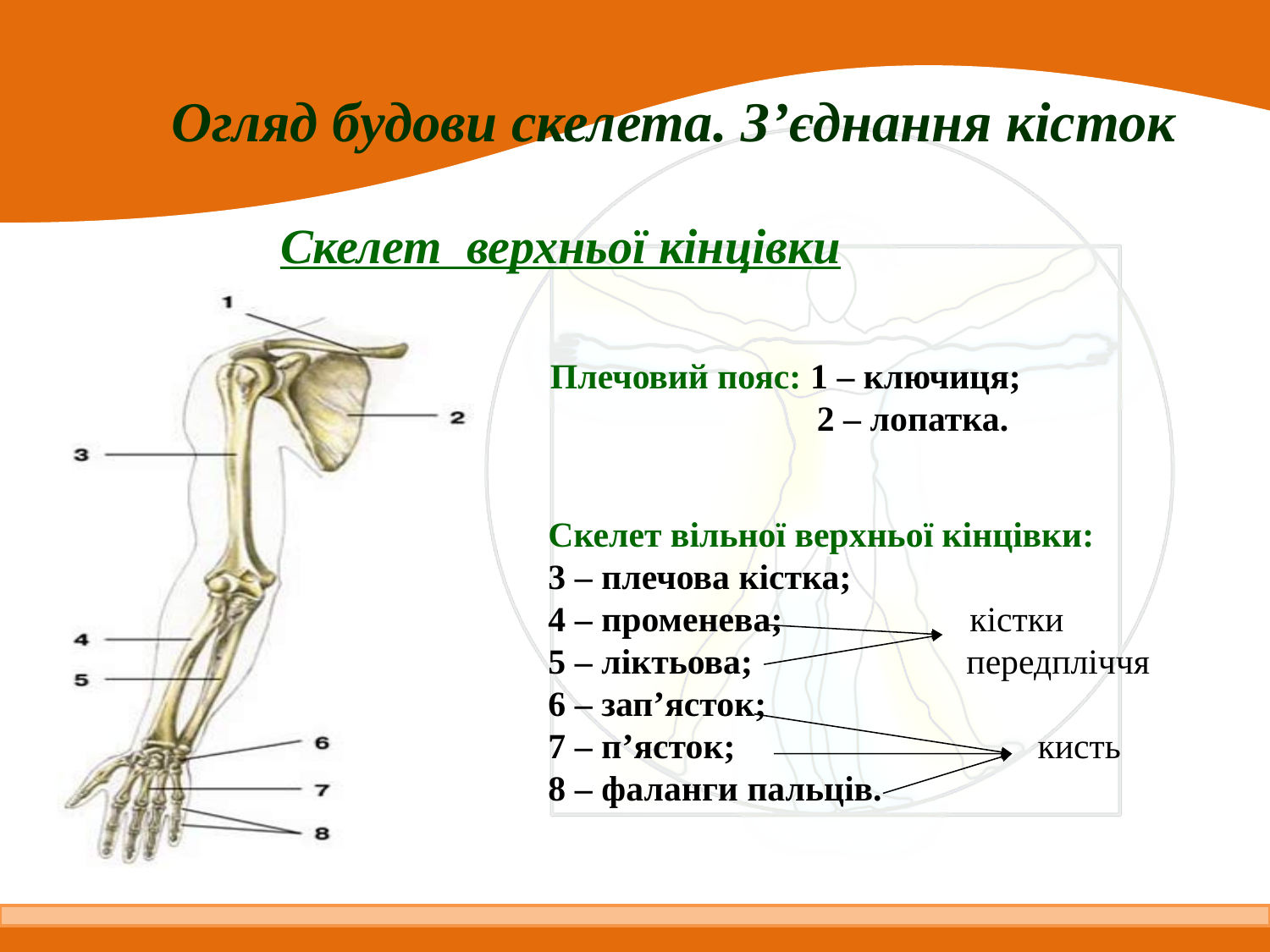

Огляд будови скелета. З’єднання кісток
Скелет  верхньої кінцівки

Плечовий пояс: 1 – ключиця;
                              2 – лопатка.
Скелет вільної верхньої кінцівки:
3 – плечова кістка;
4 – променева;                     кістки
5 – ліктьова;                        передпліччя
6 – зап’ясток;
7 – п’ясток;                                  кисть
8 – фаланги пальців.